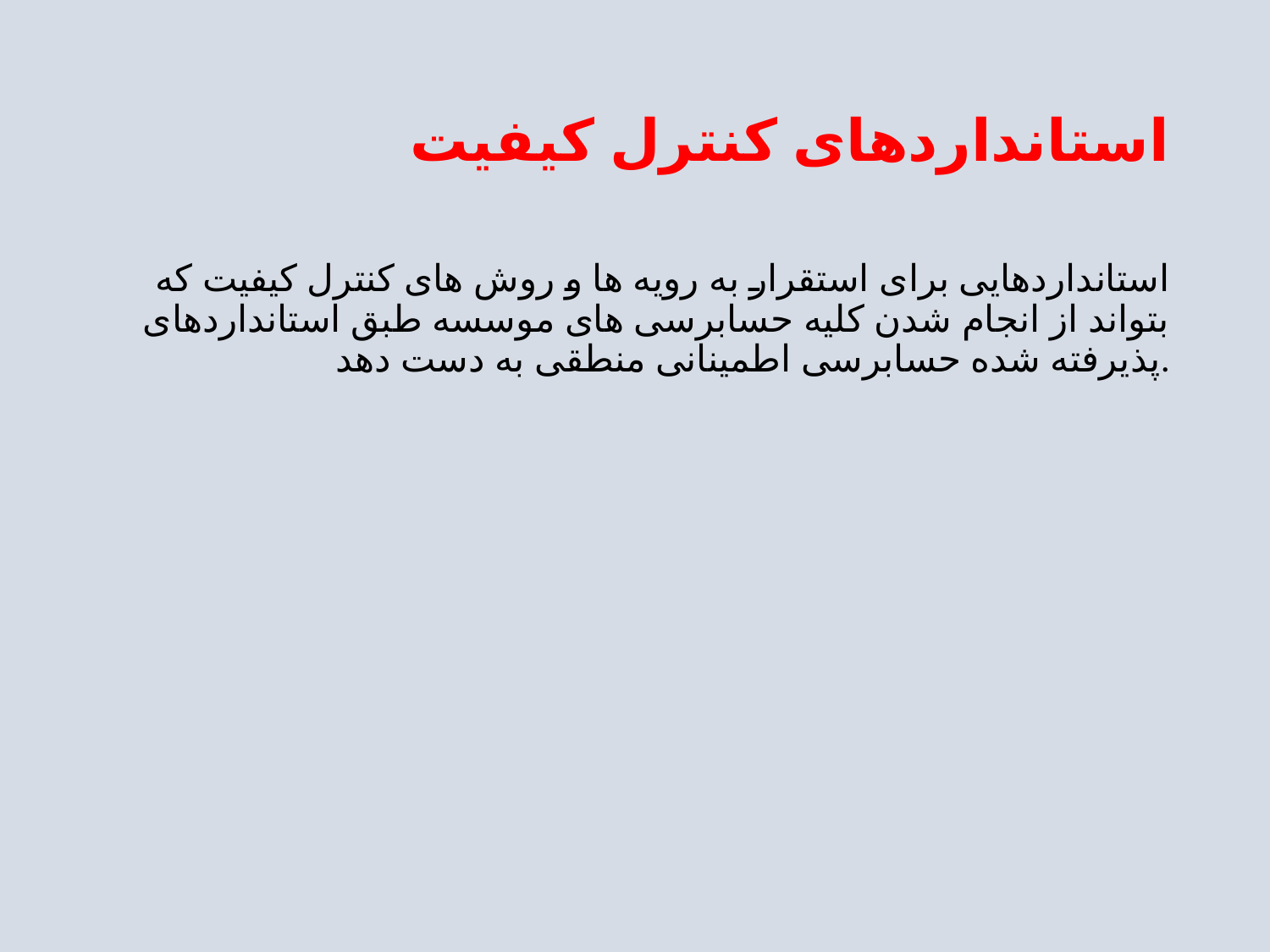

# استانداردهای کنترل کیفیت
استانداردهایی برای استقرار به رویه ها و روش های کنترل کیفیت که بتواند از انجام شدن کلیه حسابرسی های موسسه طبق استانداردهای پذیرفته شده حسابرسی اطمینانی منطقی به دست دهد.